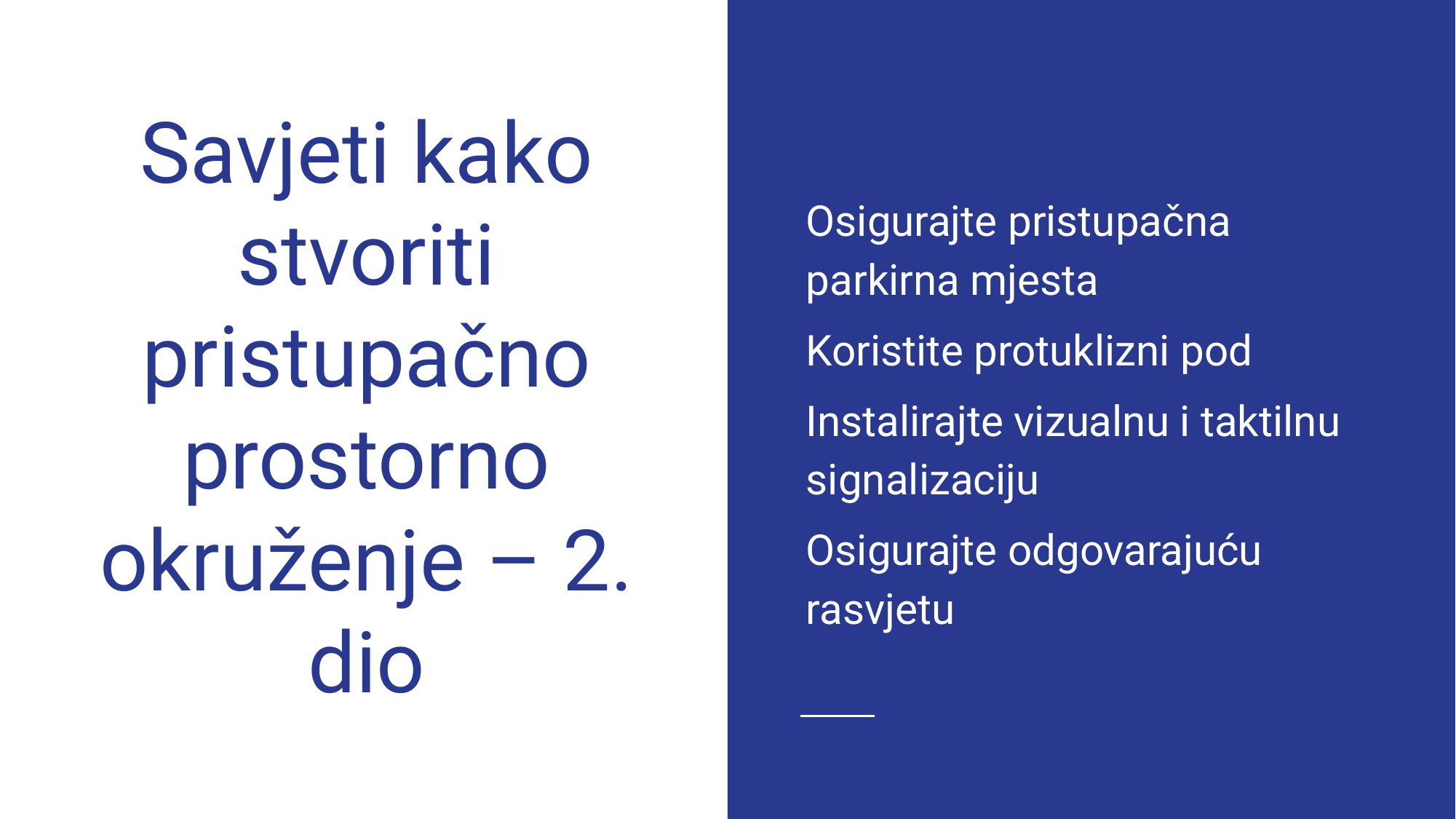

Osigurajte pristupačna parkirna mjesta
Koristite protuklizni pod
Instalirajte vizualnu i taktilnu signalizaciju
Osigurajte odgovarajuću rasvjetu
# Savjeti kako stvoriti pristupačno prostorno okruženje – 2. dio